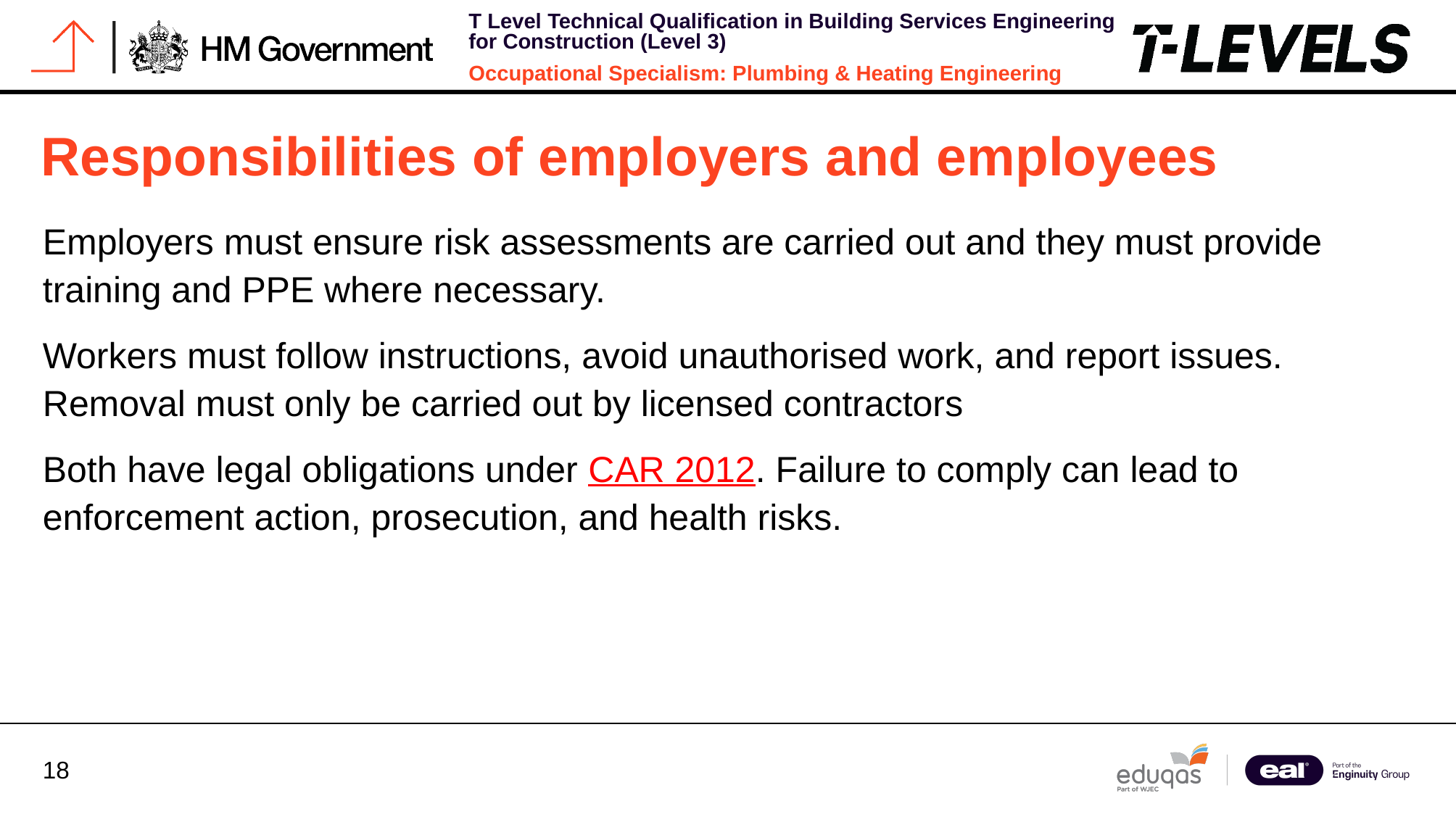

# Responsibilities of employers and employees
Employers must ensure risk assessments are carried out and they must provide training and PPE where necessary.
Workers must follow instructions, avoid unauthorised work, and report issues. Removal must only be carried out by licensed contractors
Both have legal obligations under CAR 2012. Failure to comply can lead to enforcement action, prosecution, and health risks.